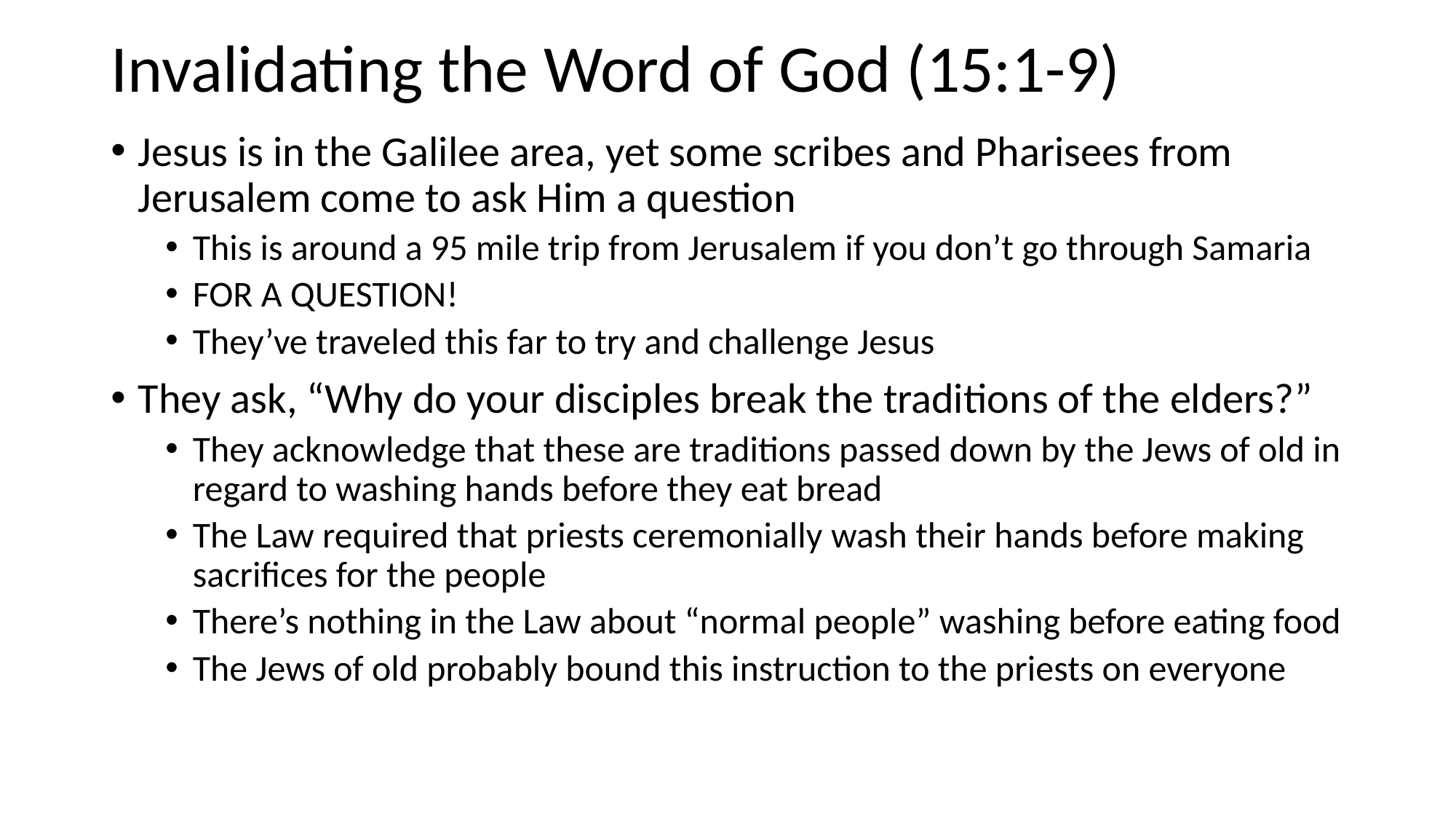

# Invalidating the Word of God (15:1-9)
Jesus is in the Galilee area, yet some scribes and Pharisees from Jerusalem come to ask Him a question
This is around a 95 mile trip from Jerusalem if you don’t go through Samaria
FOR A QUESTION!
They’ve traveled this far to try and challenge Jesus
They ask, “Why do your disciples break the traditions of the elders?”
They acknowledge that these are traditions passed down by the Jews of old in regard to washing hands before they eat bread
The Law required that priests ceremonially wash their hands before making sacrifices for the people
There’s nothing in the Law about “normal people” washing before eating food
The Jews of old probably bound this instruction to the priests on everyone